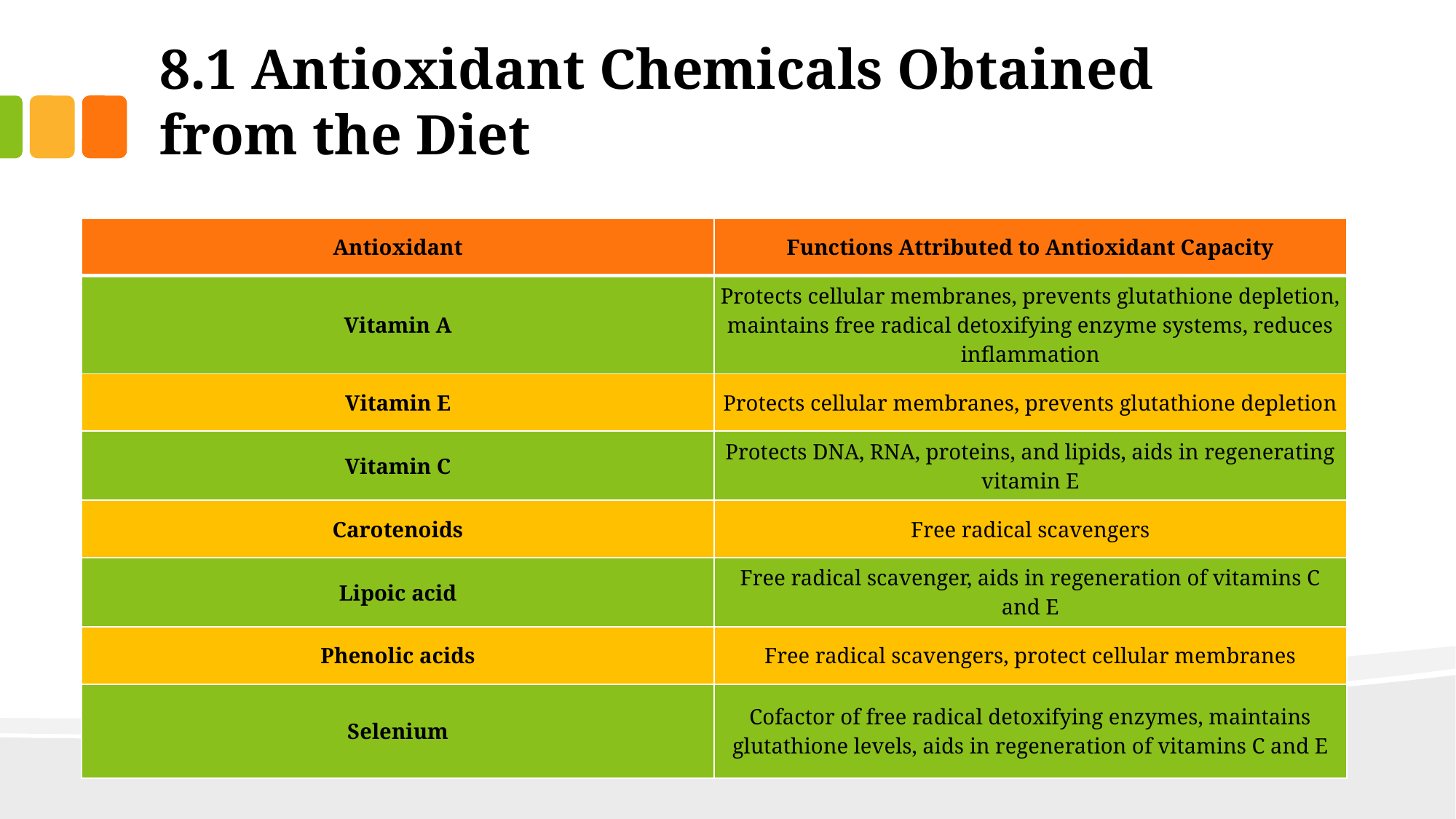

# 8.1 Antioxidant Chemicals Obtained from the Diet
| Antioxidant | Functions Attributed to Antioxidant Capacity |
| --- | --- |
| Vitamin A | Protects cellular membranes, prevents glutathione depletion, maintains free radical detoxifying enzyme systems, reduces inflammation |
| Vitamin E | Protects cellular membranes, prevents glutathione depletion |
| Vitamin C | Protects DNA, RNA, proteins, and lipids, aids in regenerating vitamin E |
| Carotenoids | Free radical scavengers |
| Lipoic acid | Free radical scavenger, aids in regeneration of vitamins C and E |
| Phenolic acids | Free radical scavengers, protect cellular membranes |
| Selenium | Cofactor of free radical detoxifying enzymes, maintains glutathione levels, aids in regeneration of vitamins C and E |